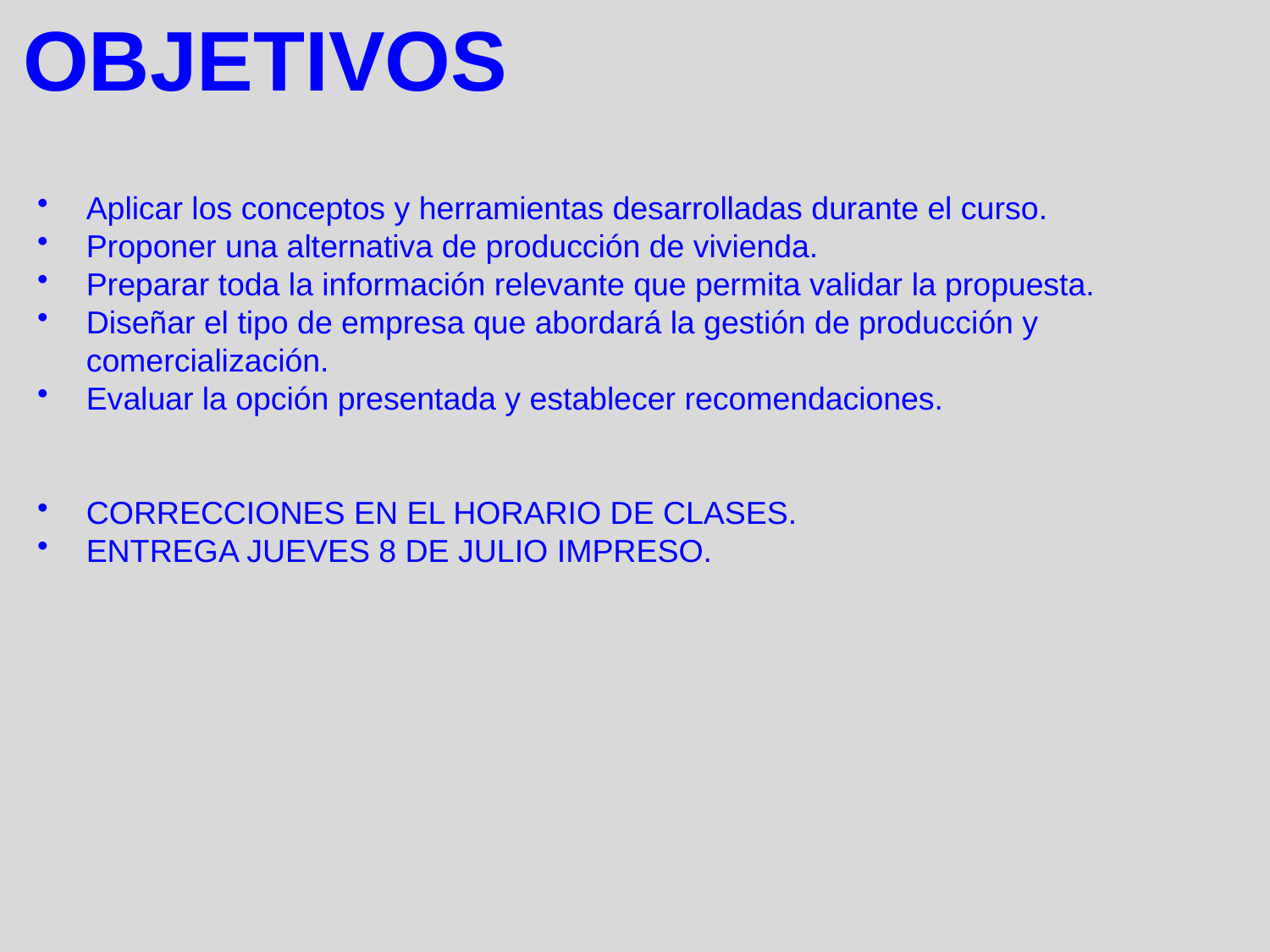

OBJETIVOS
Aplicar los conceptos y herramientas desarrolladas durante el curso.
Proponer una alternativa de producción de vivienda.
Preparar toda la información relevante que permita validar la propuesta.
Diseñar el tipo de empresa que abordará la gestión de producción y comercialización.
Evaluar la opción presentada y establecer recomendaciones.

CORRECCIONES EN EL HORARIO DE CLASES.
ENTREGA JUEVES 8 DE JULIO IMPRESO.